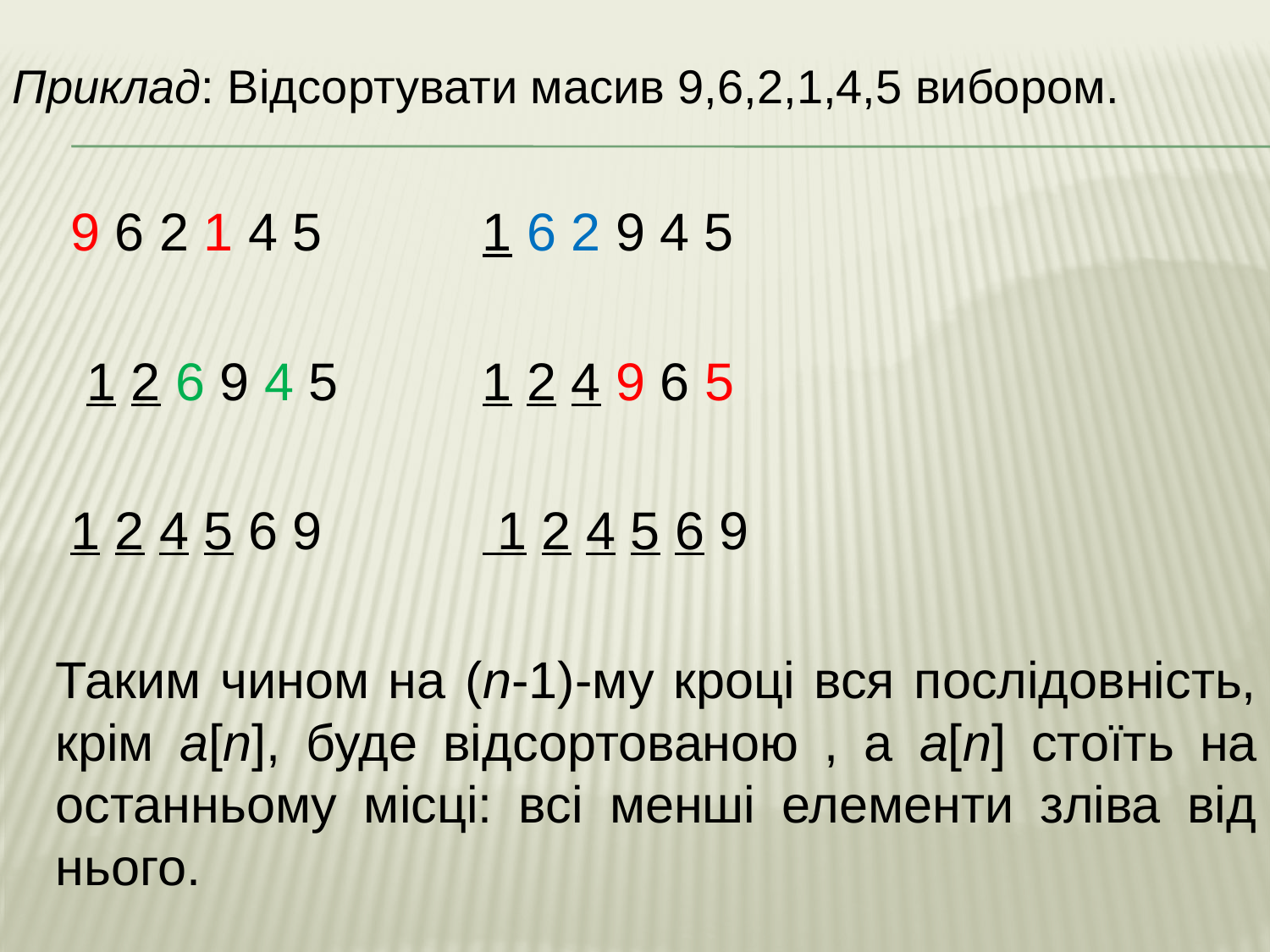

Приклад: Відсортувати масив 9,6,2,1,4,5 вибором.

	 9 6 2 1 4 5  	 	1 6 2 9 4 5

     1 2 6 9 4 5		1 2 4 9 6 5

	 1 2 4 5 6 9		 1 2 4 5 6 9

	Таким чином на (n-1)-му кроці вся послідовність, крім а[n], буде відсортованою , а а[n] стоїть на останньому місці: всі менші елементи зліва від нього.